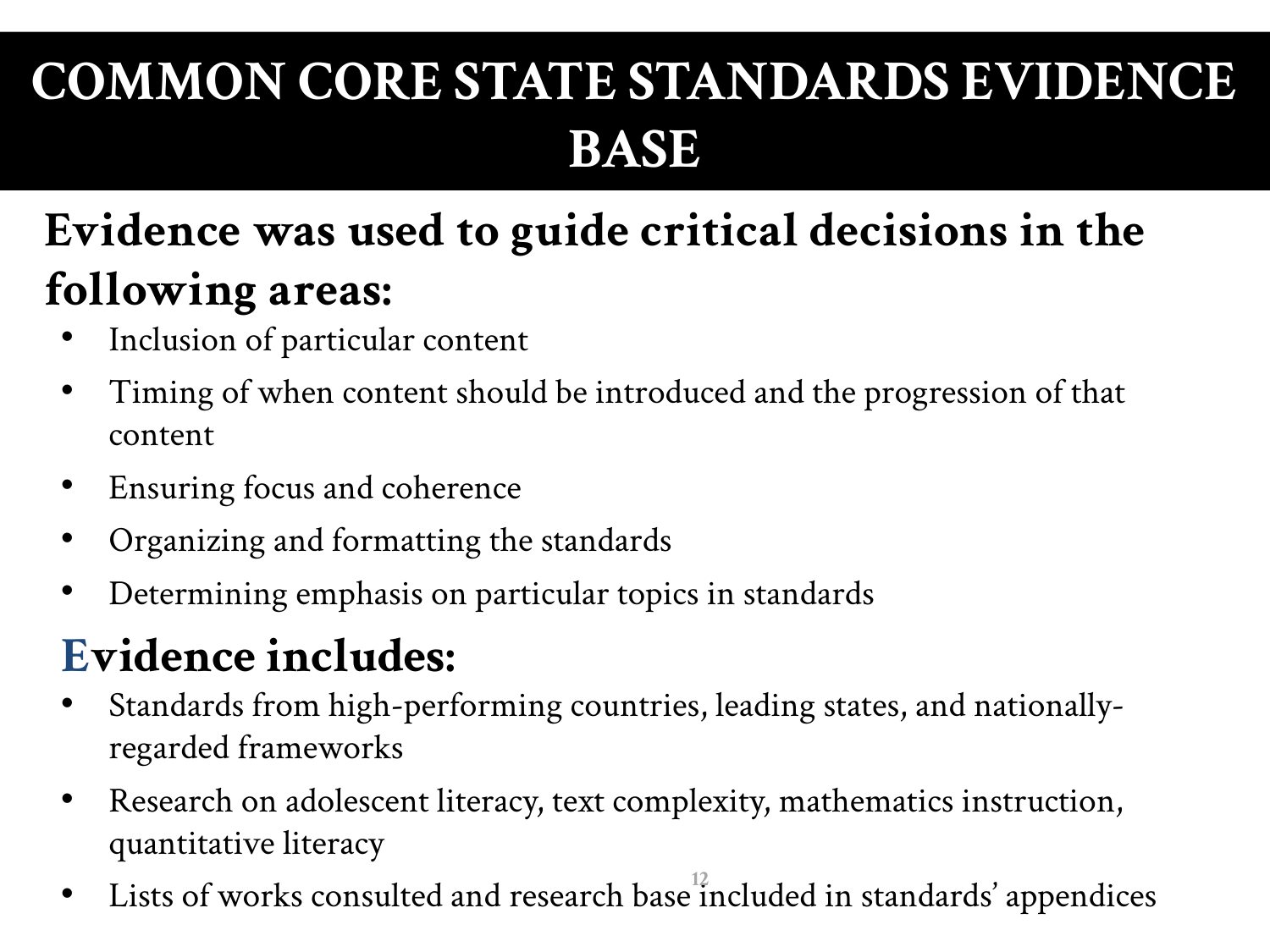

# Common Core State Standards Evidence Base
Evidence was used to guide critical decisions in the following areas:
Inclusion of particular content
Timing of when content should be introduced and the progression of that content
Ensuring focus and coherence
Organizing and formatting the standards
Determining emphasis on particular topics in standards
Evidence includes:
Standards from high-performing countries, leading states, and nationally-regarded frameworks
Research on adolescent literacy, text complexity, mathematics instruction, quantitative literacy
Lists of works consulted and research base included in standards’ appendices

12